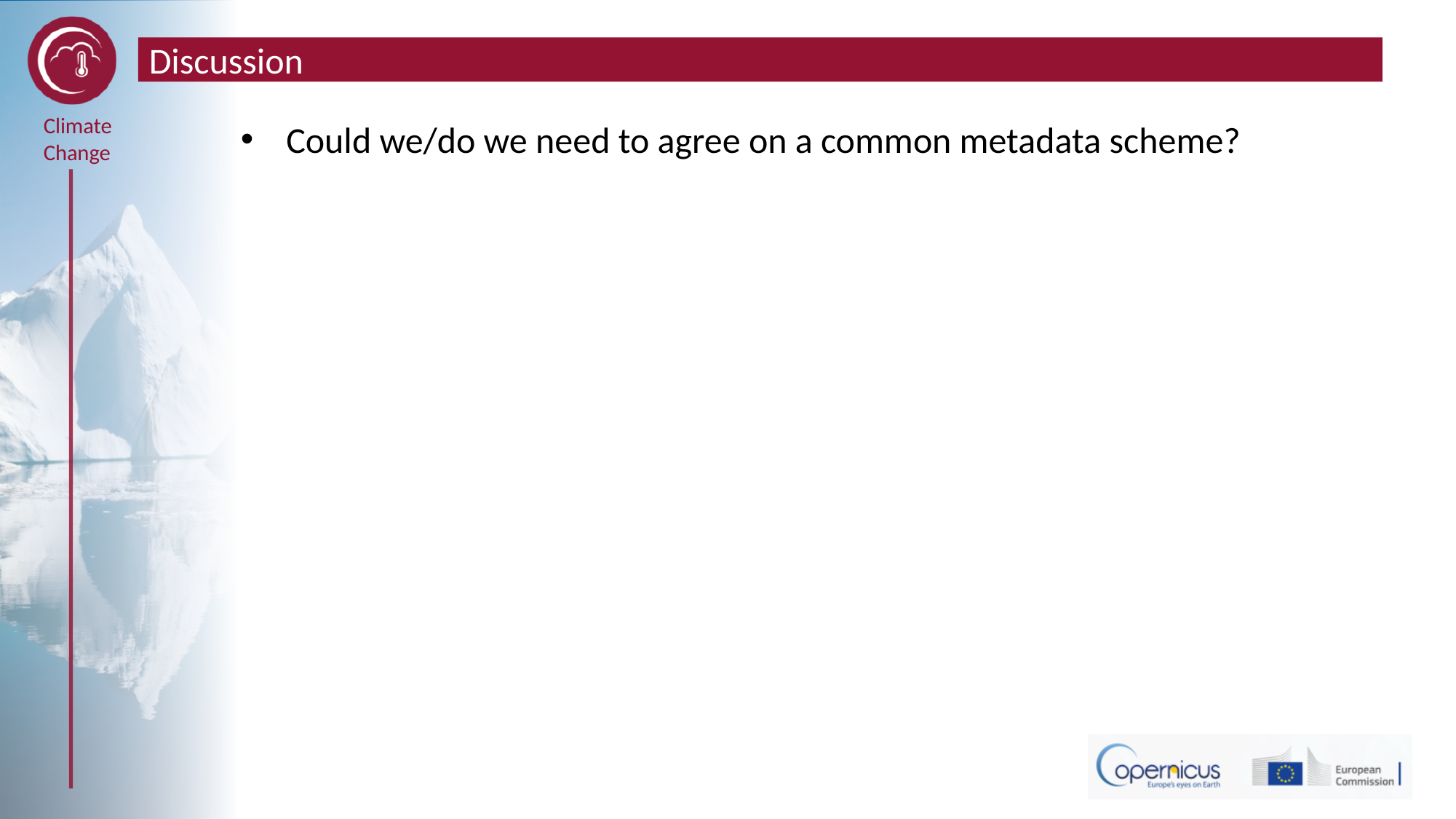

# Discussion
Could we/do we need to agree on a common metadata scheme?